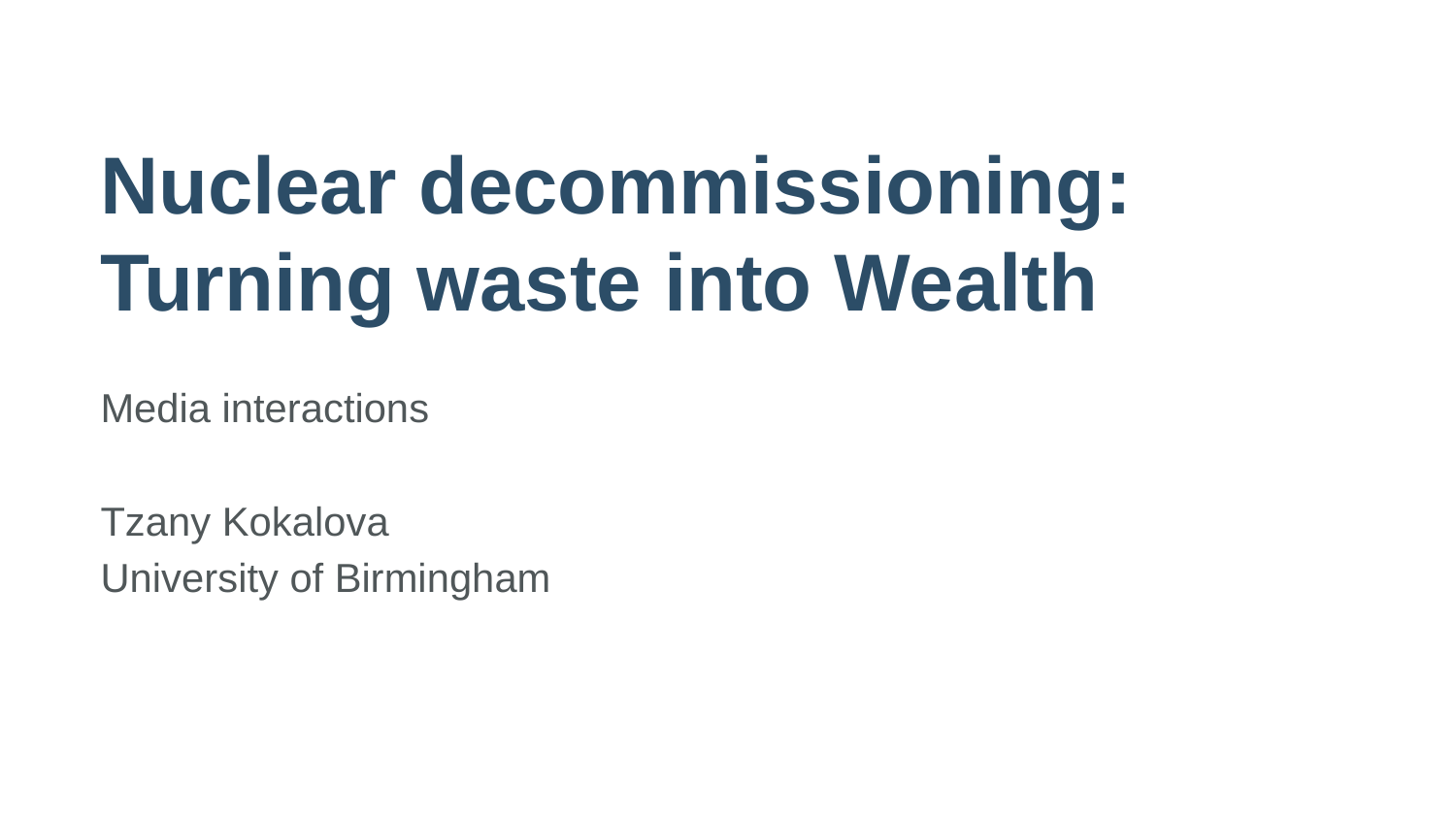

# Nuclear decommissioning: Turning waste into Wealth
Media interactions

Tzany Kokalova
University of Birmingham